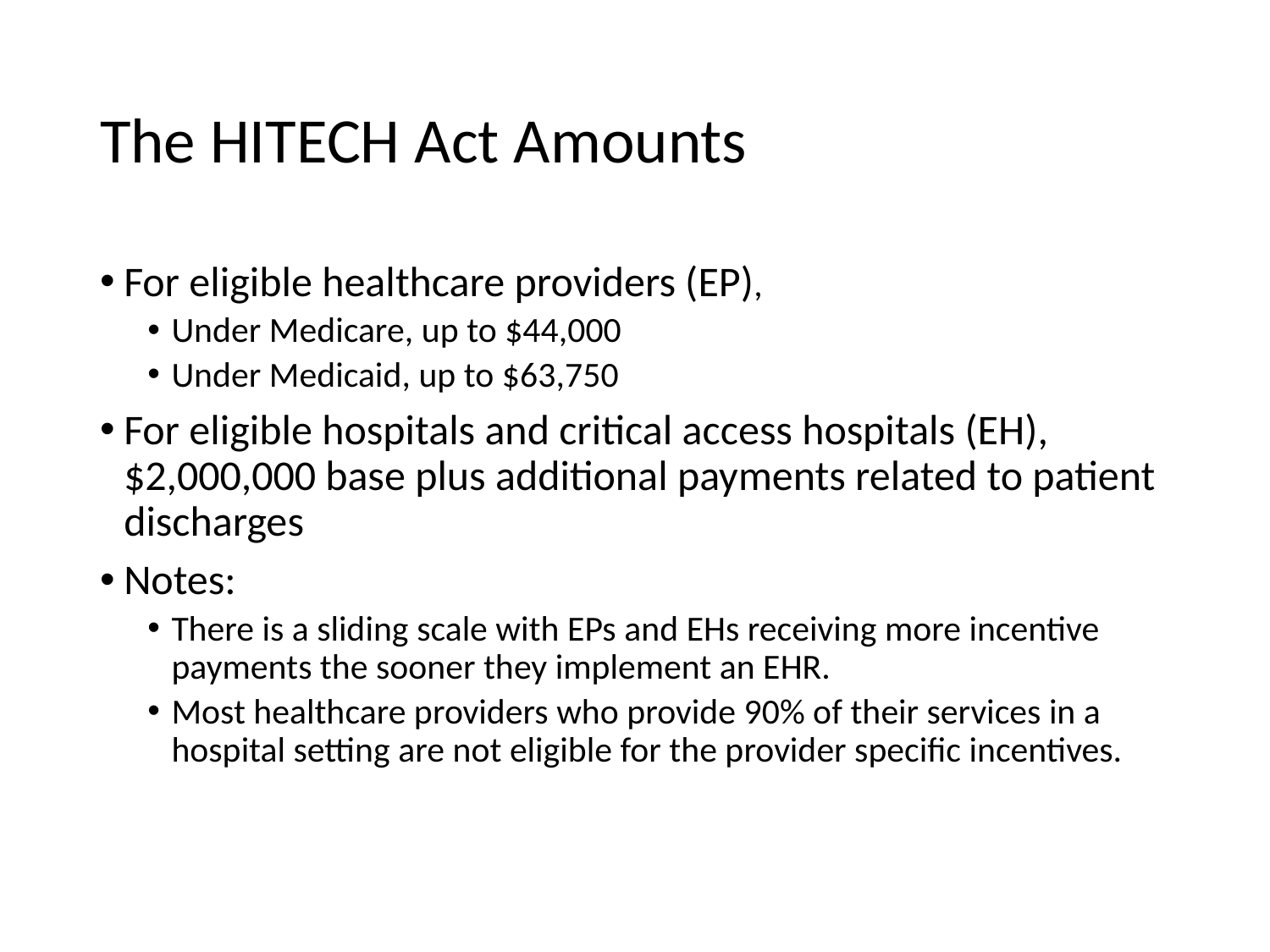

# The HITECH Act Amounts
For eligible healthcare providers (EP),
Under Medicare, up to $44,000
Under Medicaid, up to $63,750
For eligible hospitals and critical access hospitals (EH), $2,000,000 base plus additional payments related to patient discharges
Notes:
There is a sliding scale with EPs and EHs receiving more incentive payments the sooner they implement an EHR.
Most healthcare providers who provide 90% of their services in a hospital setting are not eligible for the provider specific incentives.